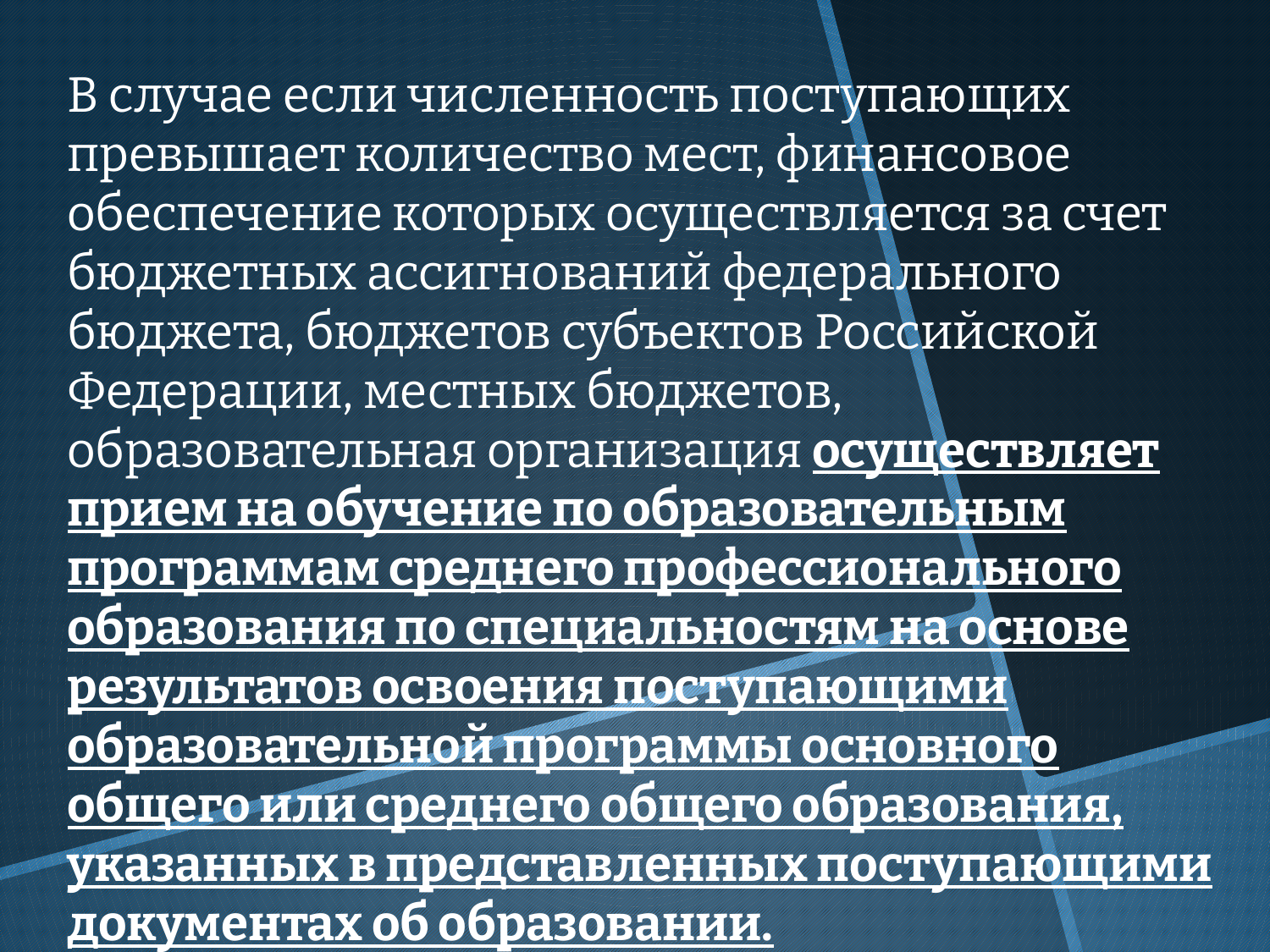

В случае если численность поступающих превышает количество мест, финансовое обеспечение которых осуществляется за счет бюджетных ассигнований федерального бюджета, бюджетов субъектов Российской Федерации, местных бюджетов, образовательная организация осуществляет прием на обучение по образовательным программам среднего профессионального образования по специальностям на основе результатов освоения поступающими образовательной программы основного общего или среднего общего образования, указанных в представленных поступающими документах об образовании.